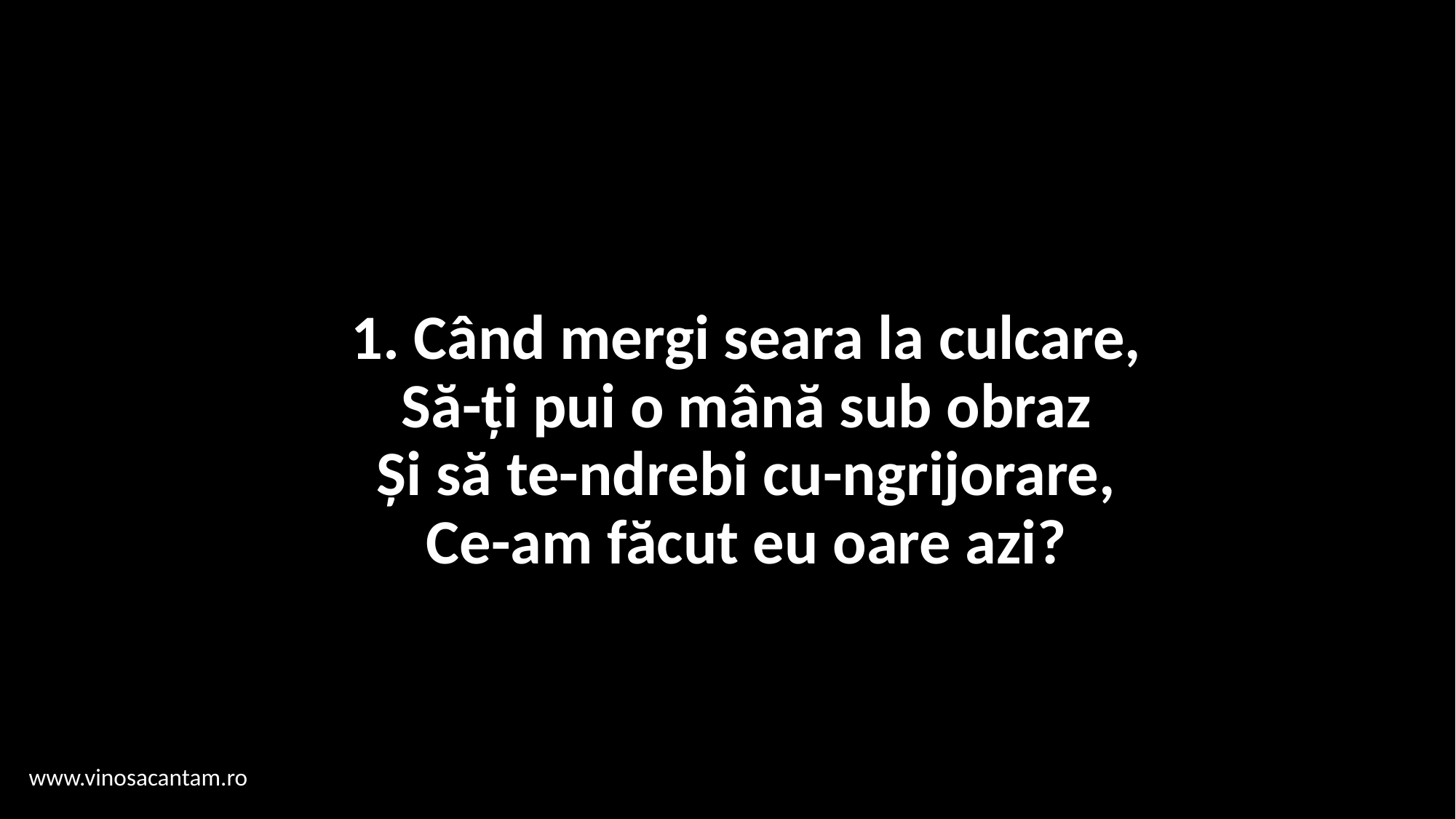

# 1. Când mergi seara la culcare, Să-ți pui o mână sub obraz Și să te-ndrebi cu-ngrijorare, Ce-am făcut eu oare azi?
www.vinosacantam.ro